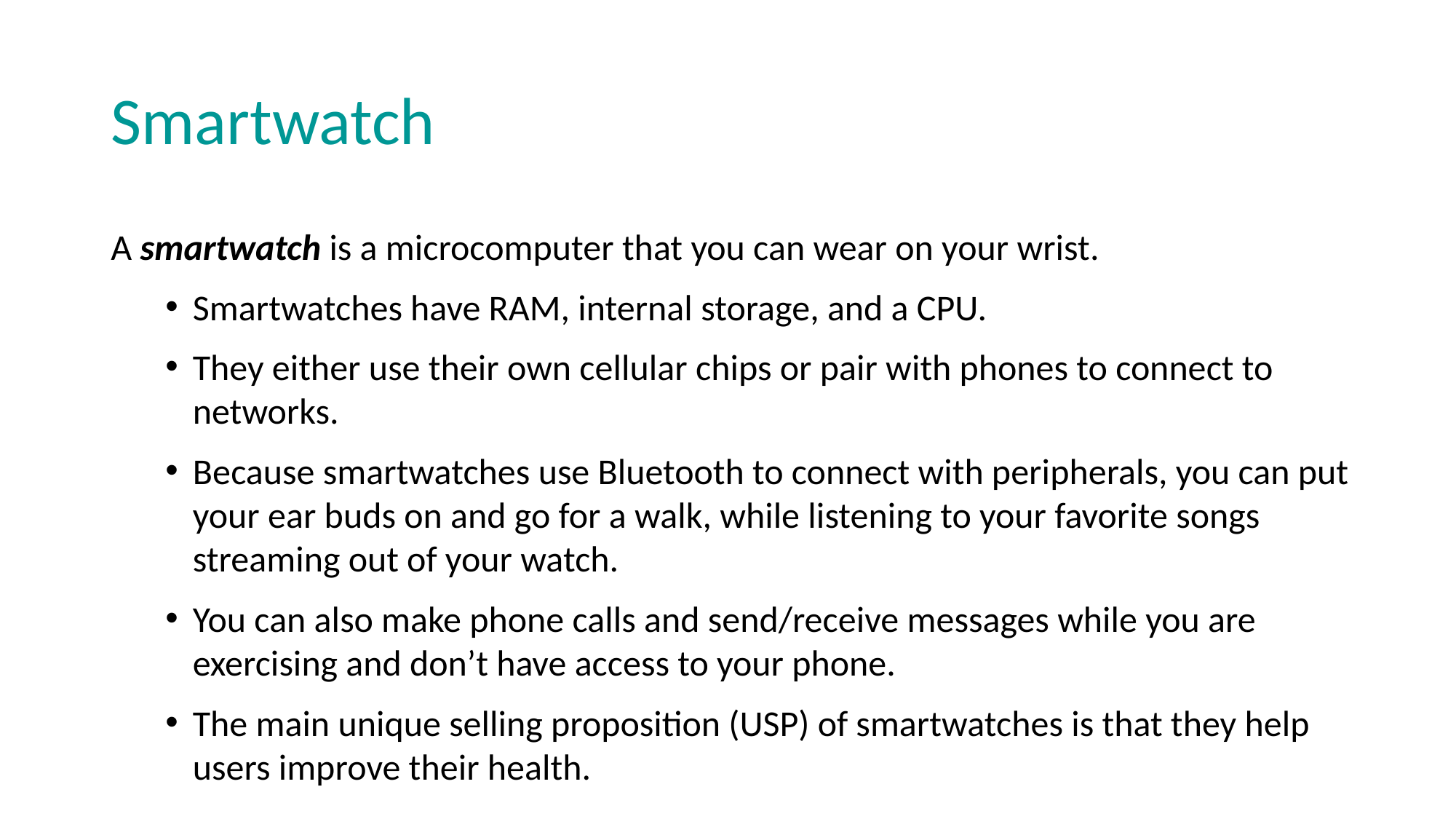

# Smartwatch
A smartwatch is a microcomputer that you can wear on your wrist.
Smartwatches have RAM, internal storage, and a CPU.
They either use their own cellular chips or pair with phones to connect to networks.
Because smartwatches use Bluetooth to connect with peripherals, you can put your ear buds on and go for a walk, while listening to your favorite songs streaming out of your watch.
You can also make phone calls and send/receive messages while you are exercising and don’t have access to your phone.
The main unique selling proposition (USP) of smartwatches is that they help users improve their health.